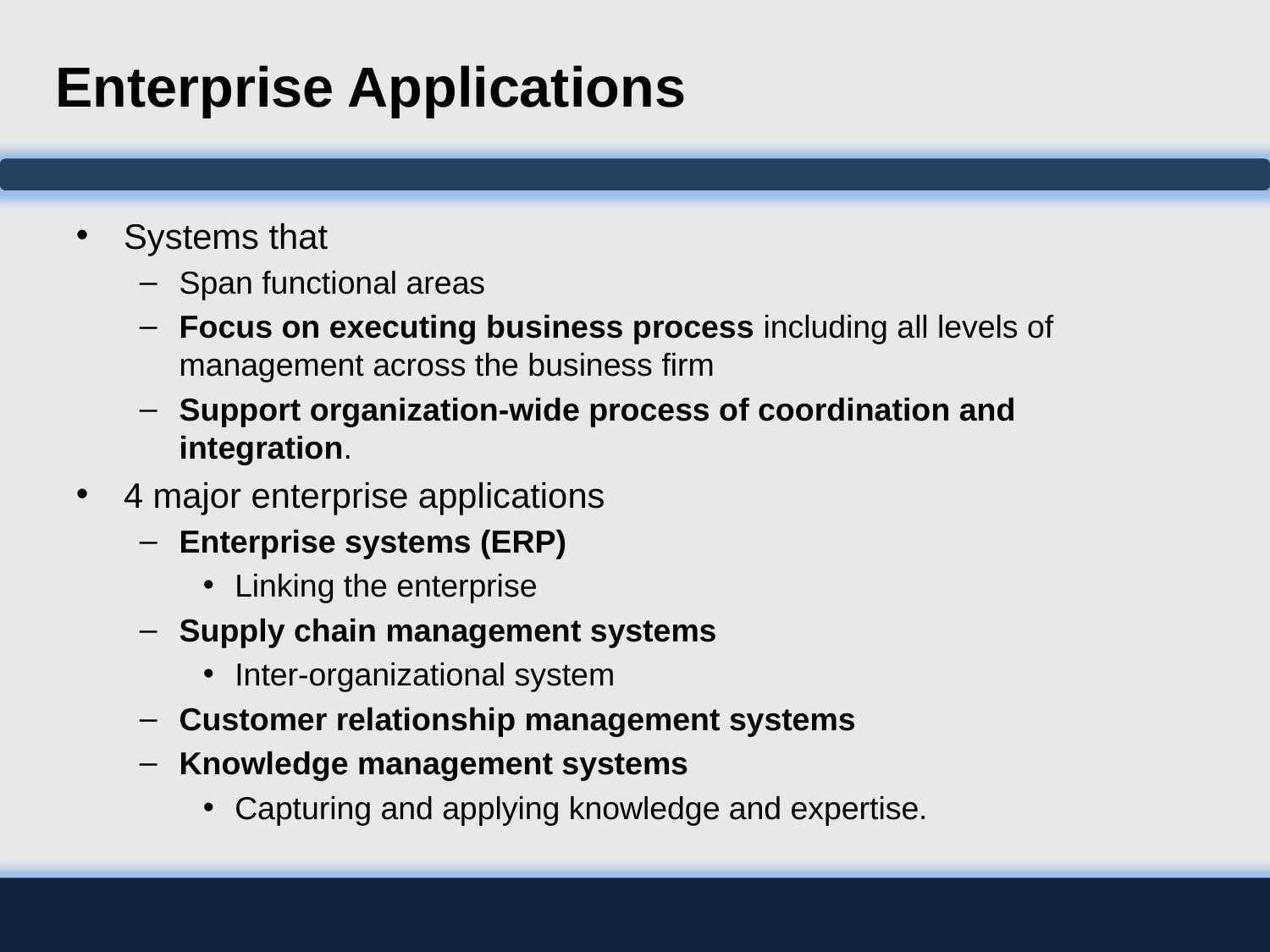

# Enterprise Applications
Systems that
Span functional areas
Focus on executing business process including all levels of management across the business firm
Support organization-wide process of coordination and integration.
4 major enterprise applications
Enterprise systems (ERP)
Linking the enterprise
Supply chain management systems
Inter-organizational system
Customer relationship management systems
Knowledge management systems
Capturing and applying knowledge and expertise.